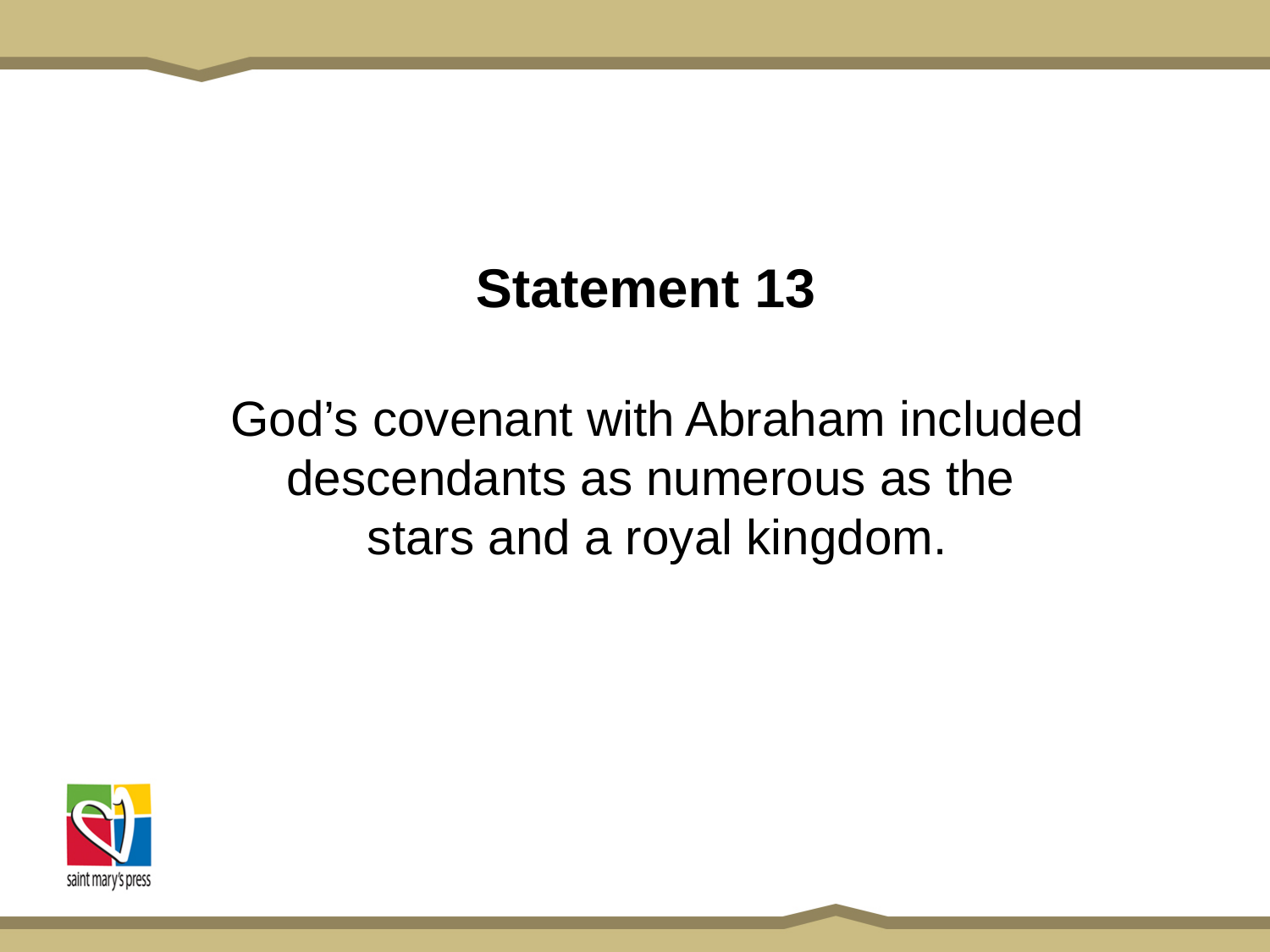

# Statement 13
God’s covenant with Abraham included descendants as numerous as the
stars and a royal kingdom.